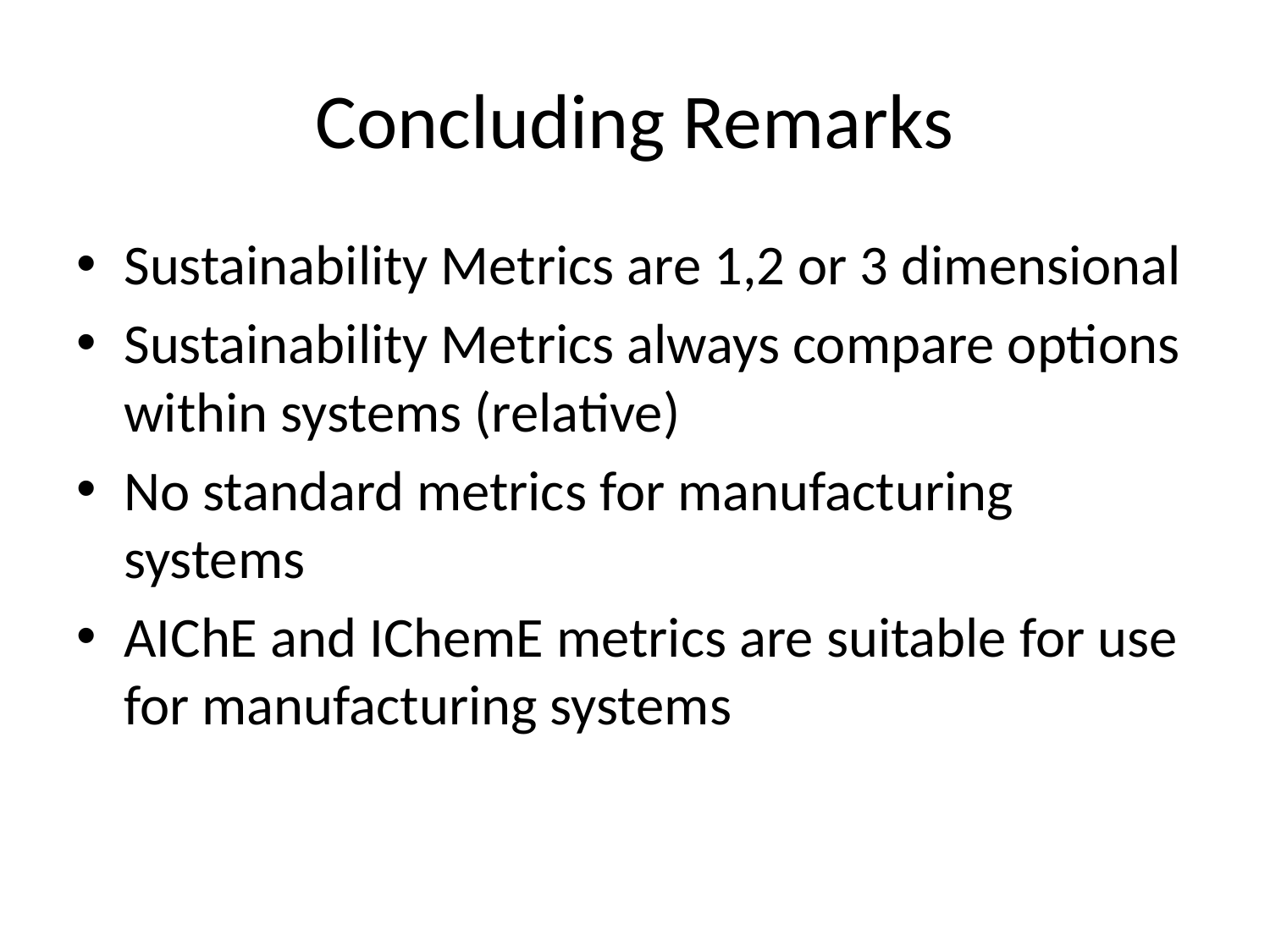

# Concluding Remarks
Sustainability Metrics are 1,2 or 3 dimensional
Sustainability Metrics always compare options within systems (relative)
No standard metrics for manufacturing systems
AIChE and IChemE metrics are suitable for use for manufacturing systems